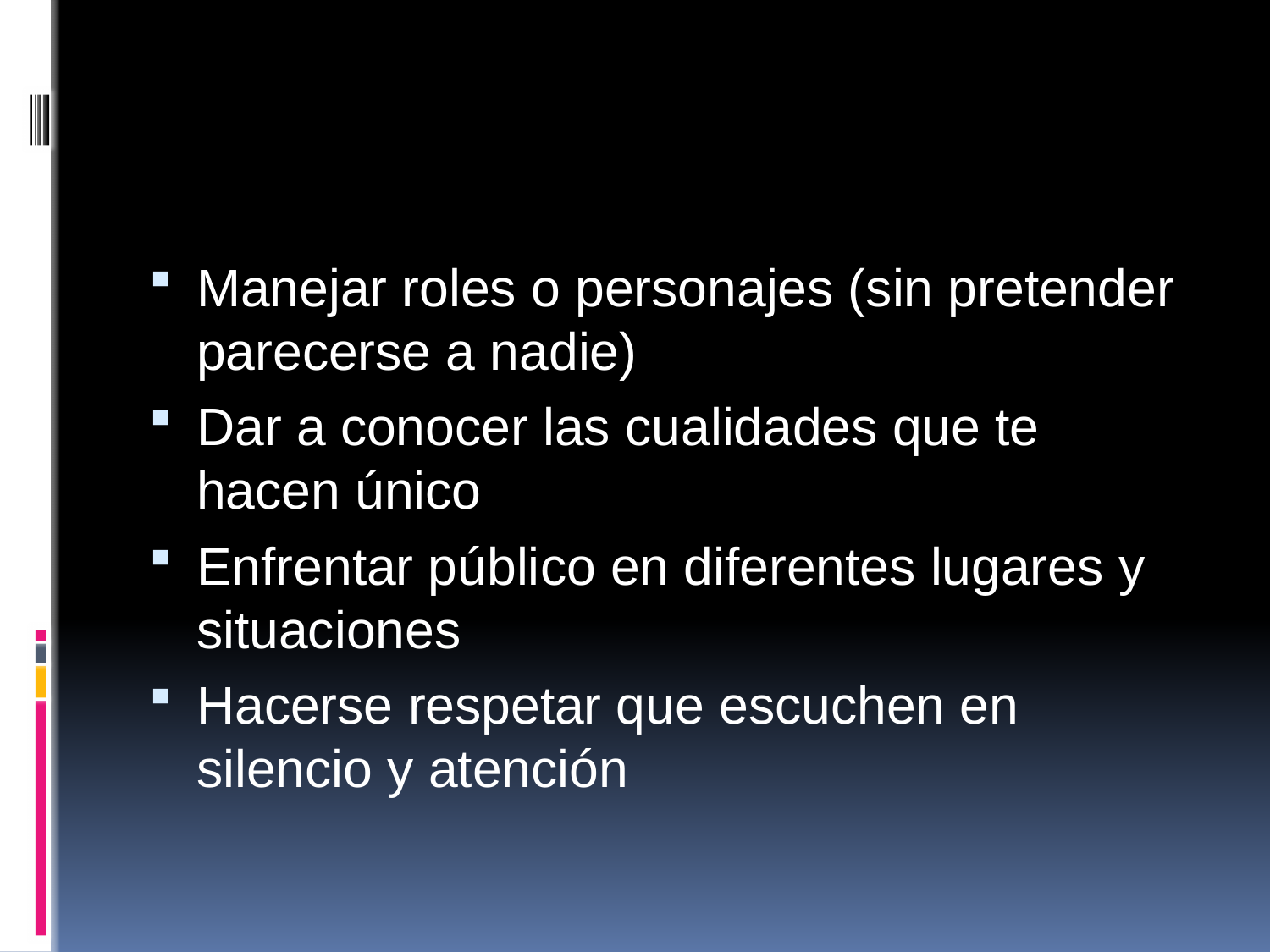

#
Manejar roles o personajes (sin pretender parecerse a nadie)
Dar a conocer las cualidades que te hacen único
Enfrentar público en diferentes lugares y situaciones
Hacerse respetar que escuchen en silencio y atención